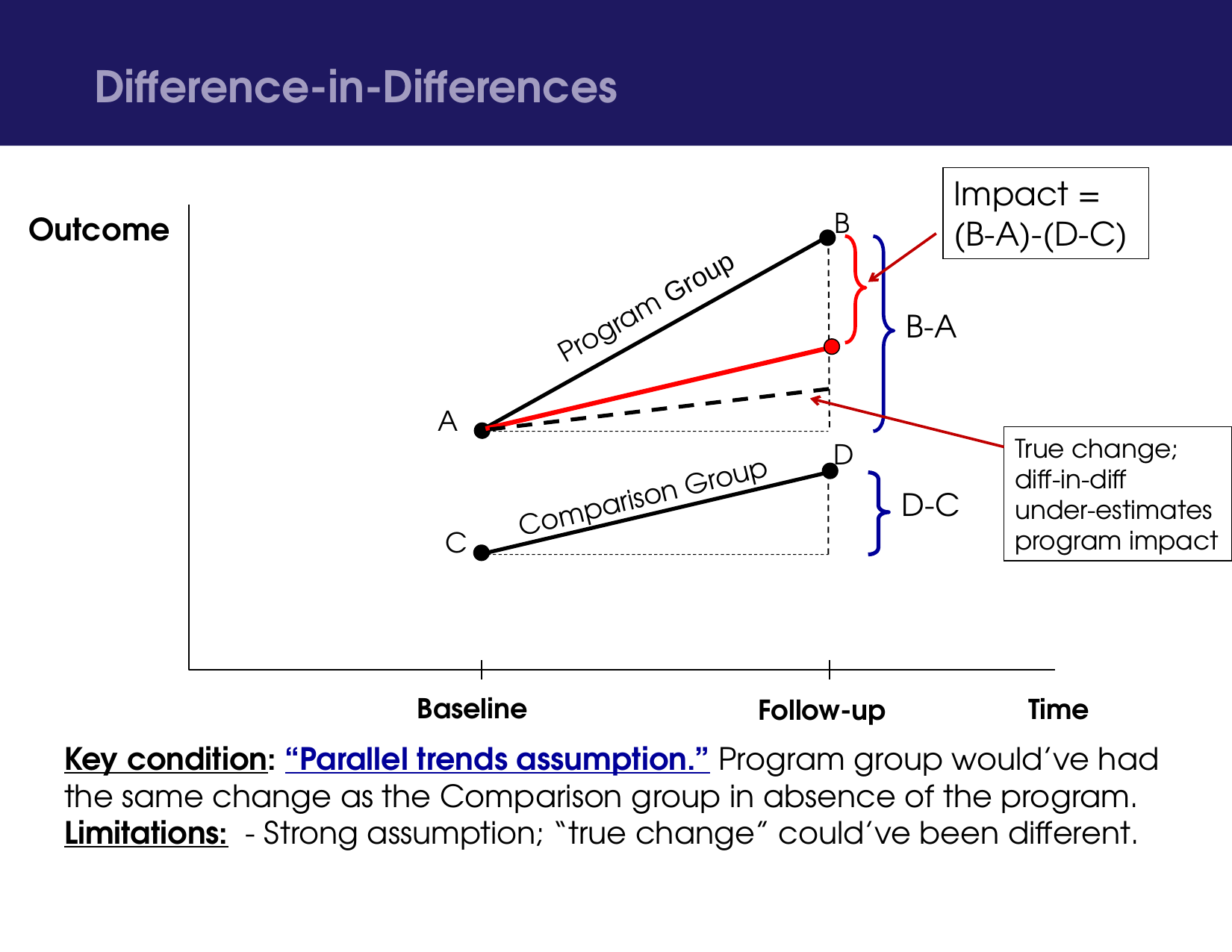

Difference-in-Differences
Impact =
(B-A)-(D-C)

B
Outcome

Program Group
 B-A

A

True change;
diff-in-diff
under-estimates
program impact

D

Comparison Group
 D-C
C

Time
Follow-up
Baseline
Key condition: “Parallel trends assumption.” Program group would’ve had the same change as the Comparison group in absence of the program.
Limitations:  - Strong assumption; “true change” could’ve been different.